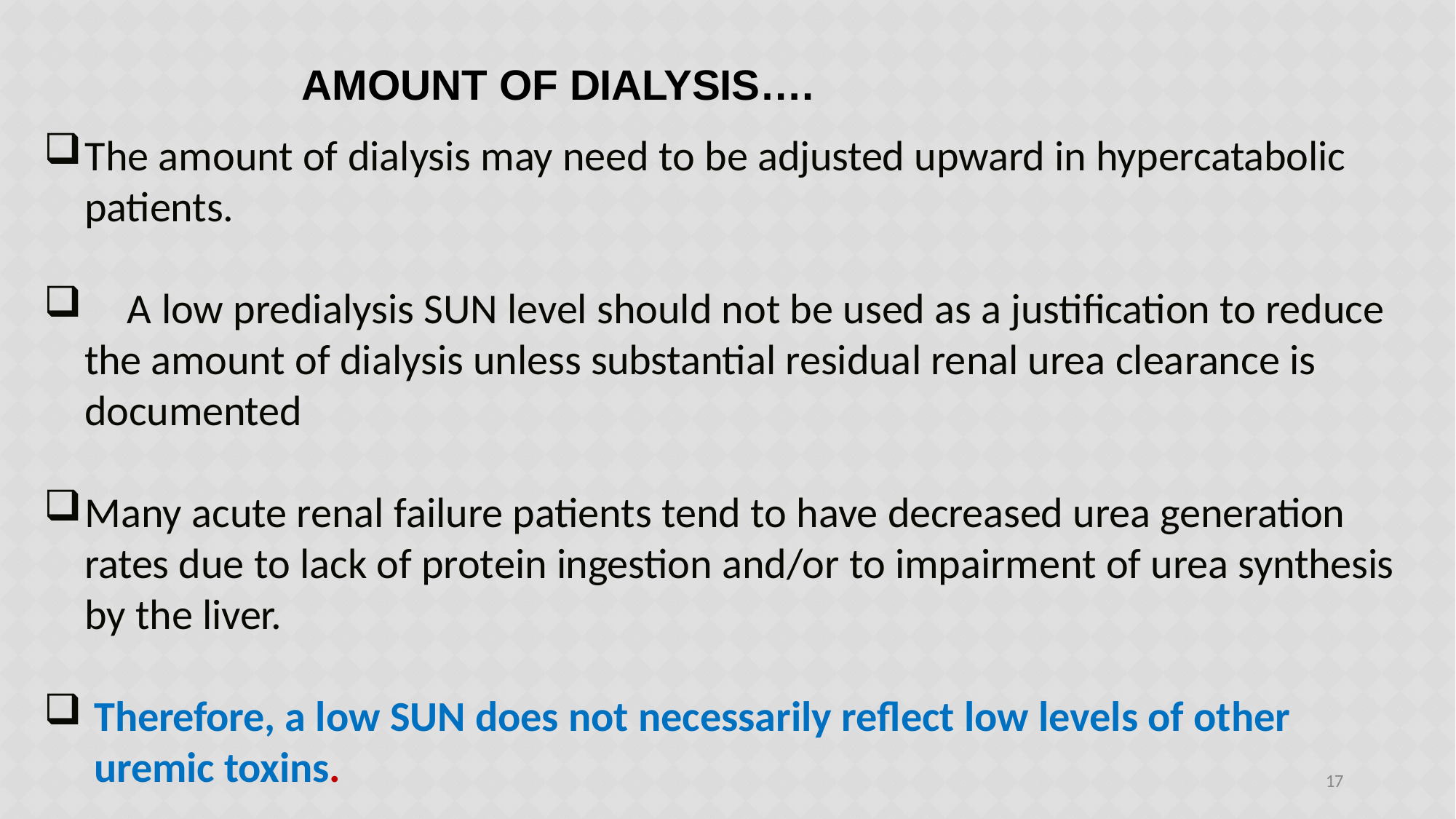

# amount of dialysis….
The amount of dialysis may need to be adjusted upward in hypercatabolic patients.
	A low predialysis SUN level should not be used as a justification to reduce the amount of dialysis unless substantial residual renal urea clearance is documented
Many acute renal failure patients tend to have decreased urea generation rates due to lack of protein ingestion and/or to impairment of urea synthesis by the liver.
Therefore, a low SUN does not necessarily reflect low levels of other uremic toxins.
17